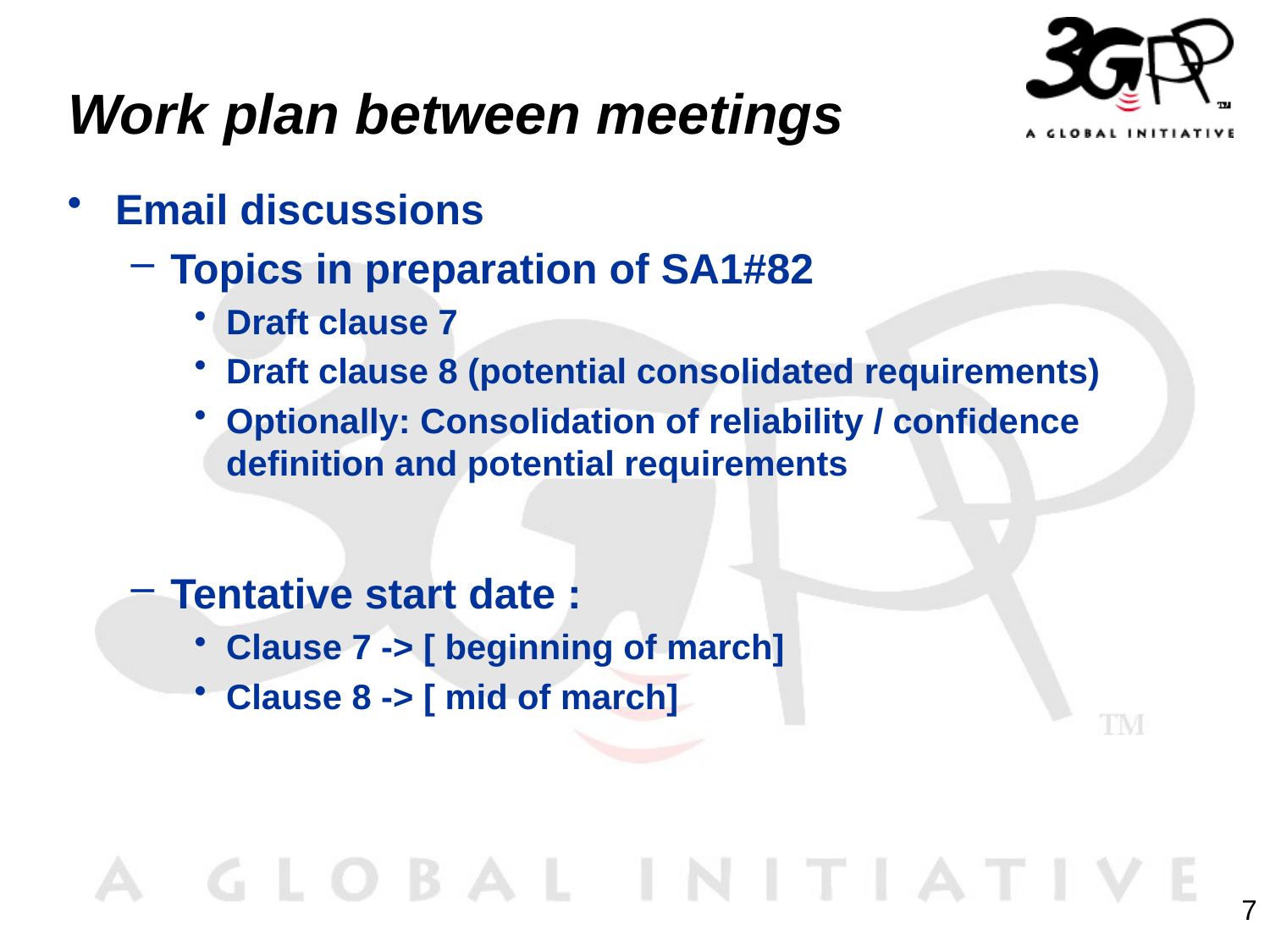

# Work plan between meetings
Email discussions
Topics in preparation of SA1#82
Draft clause 7
Draft clause 8 (potential consolidated requirements)
Optionally: Consolidation of reliability / confidence definition and potential requirements

Tentative start date :
Clause 7 -> [ beginning of march]
Clause 8 -> [ mid of march]
7